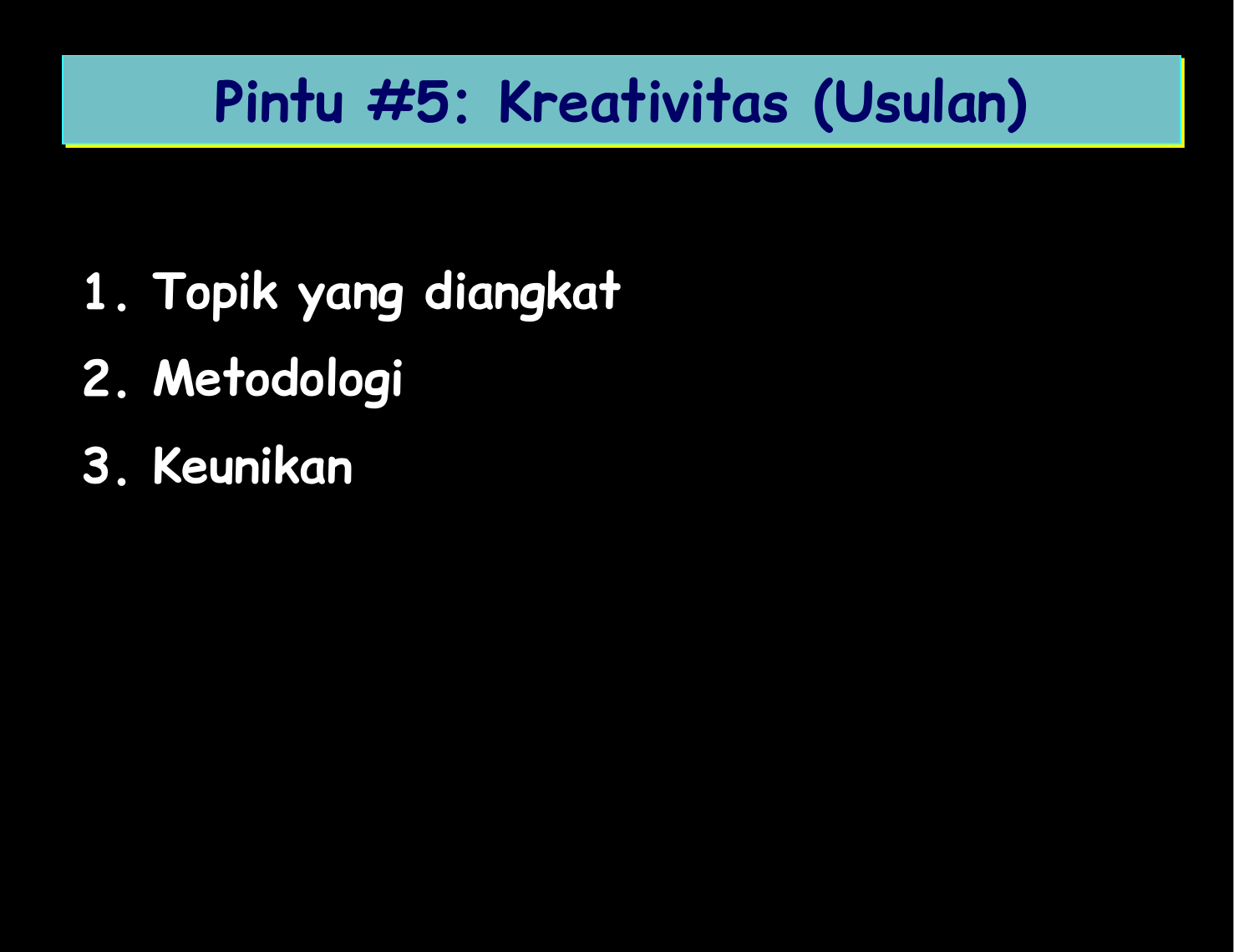

Pintu #5: Kreativitas (Usulan)
Topik yang diangkat
Metodologi
Keunikan